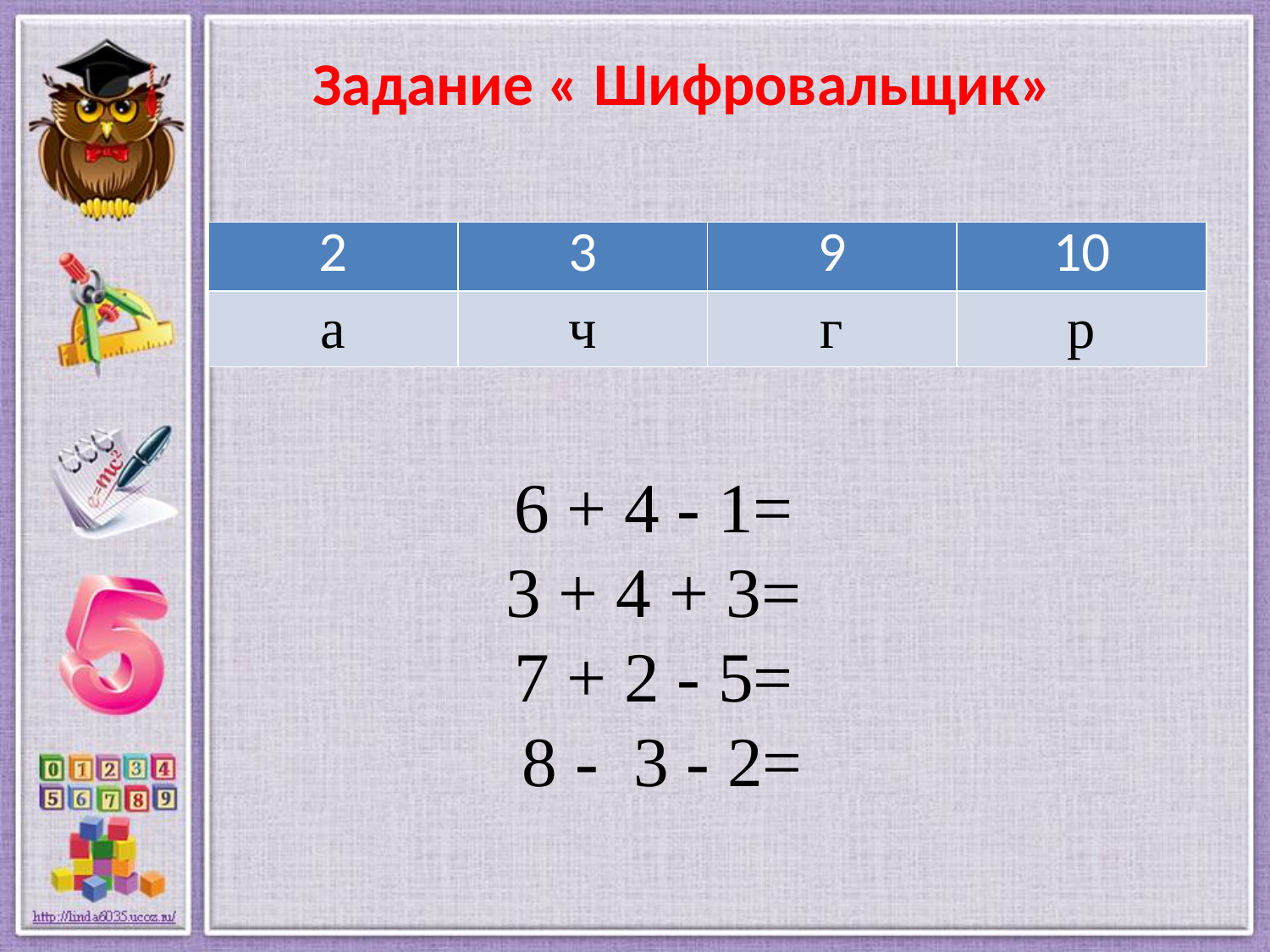

# Задание « Шифровальщик»
| 2 | 3 | 9 | 10 |
| --- | --- | --- | --- |
| а | ч | г | р |
6 + 4 - 1=
3 + 4 + 3=
7 + 2 - 5=
 8 -  3 - 2=